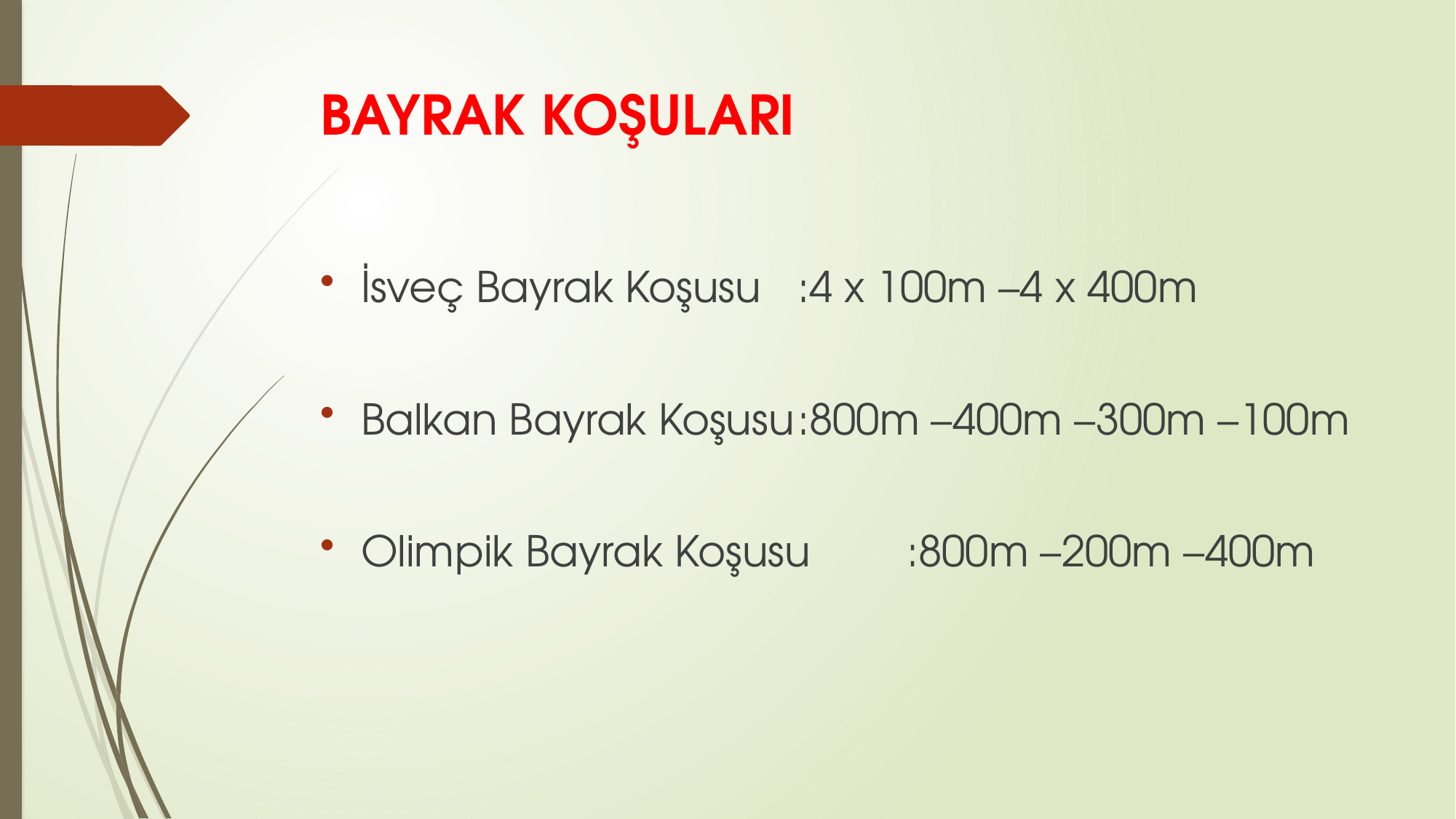

# BAYRAK KOŞULARI
İsveç Bayrak Koşusu	:4 x 100m –4 x 400m

Balkan Bayrak Koşusu	:800m –400m –300m –100m

Olimpik Bayrak Koşusu	:800m –200m –400m